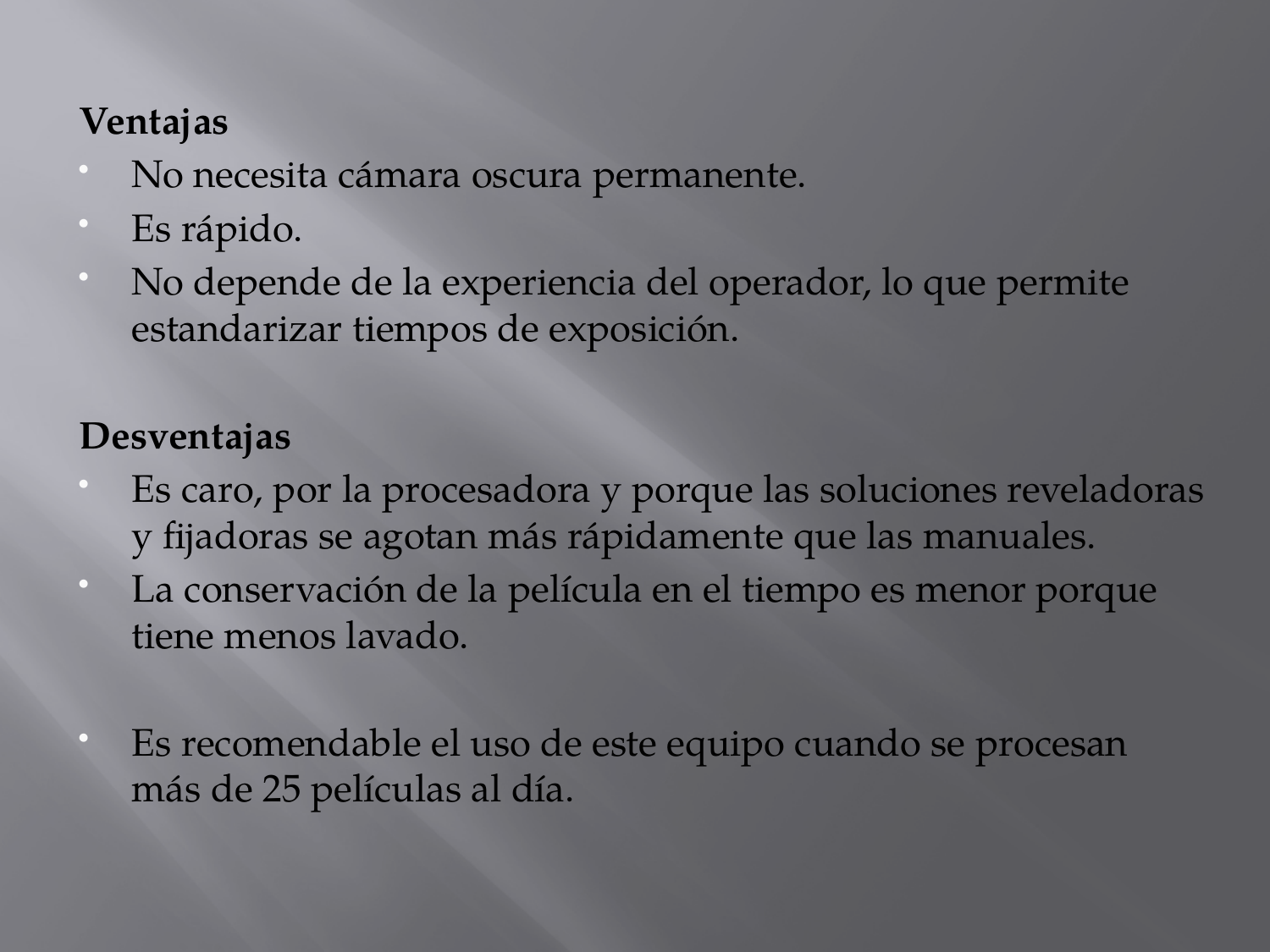

Ventajas
No necesita cámara oscura permanente.
Es rápido.
No depende de la experiencia del operador, lo que permite estandarizar tiempos de exposición.

Desventajas
Es caro, por la procesadora y porque las soluciones reveladoras y fijadoras se agotan más rápidamente que las manuales.
La conservación de la película en el tiempo es menor porque tiene menos lavado.

Es recomendable el uso de este equipo cuando se procesan más de 25 películas al día.